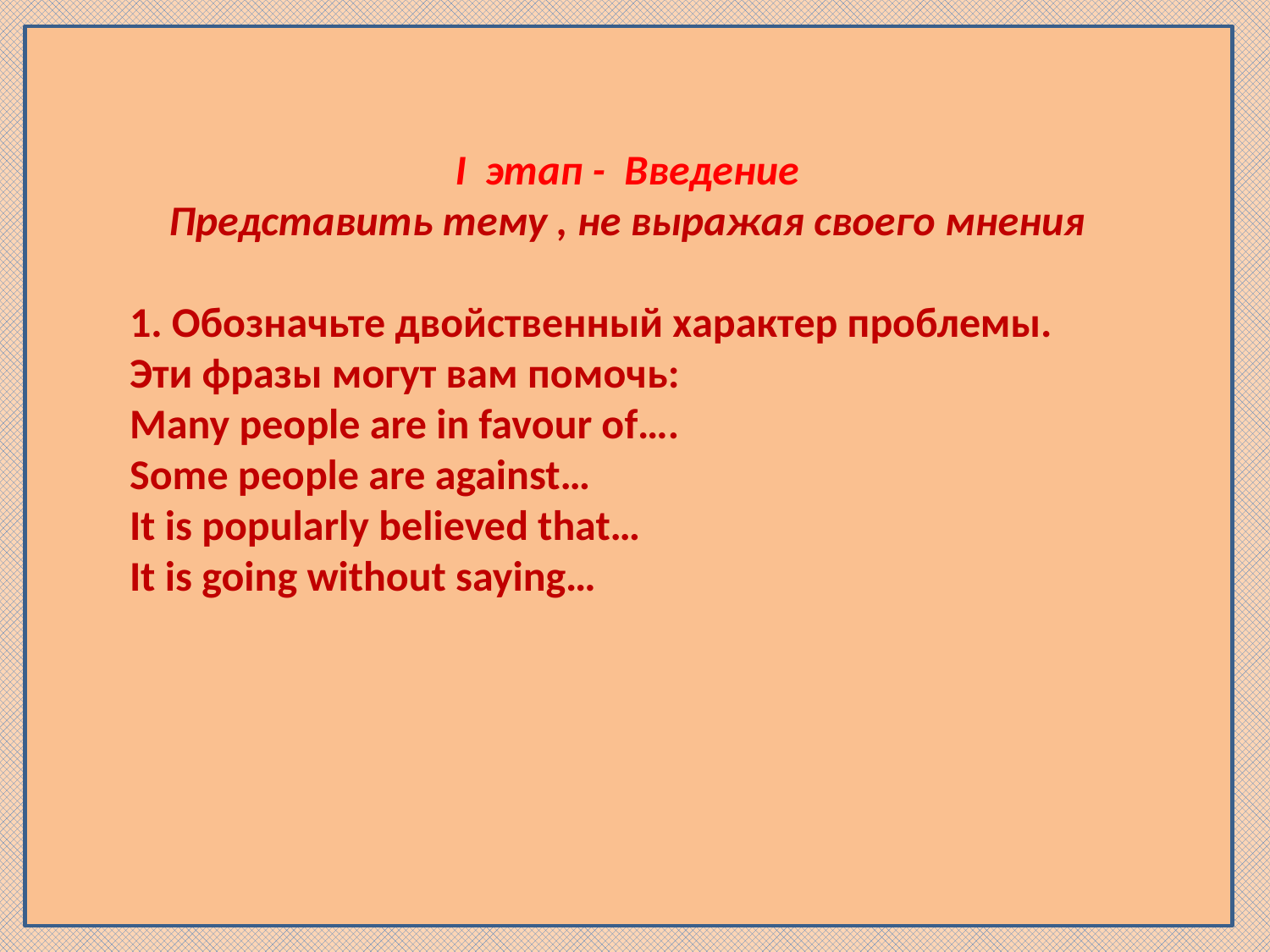

I  этап -  Введение
Представить тему , не выражая своего мнения

1. Обозначьте двойственный характер проблемы.  Эти фразы могут вам помочь:
Many people are in favour of….
Some people are against…
It is popularly believed that…
It is going without saying…